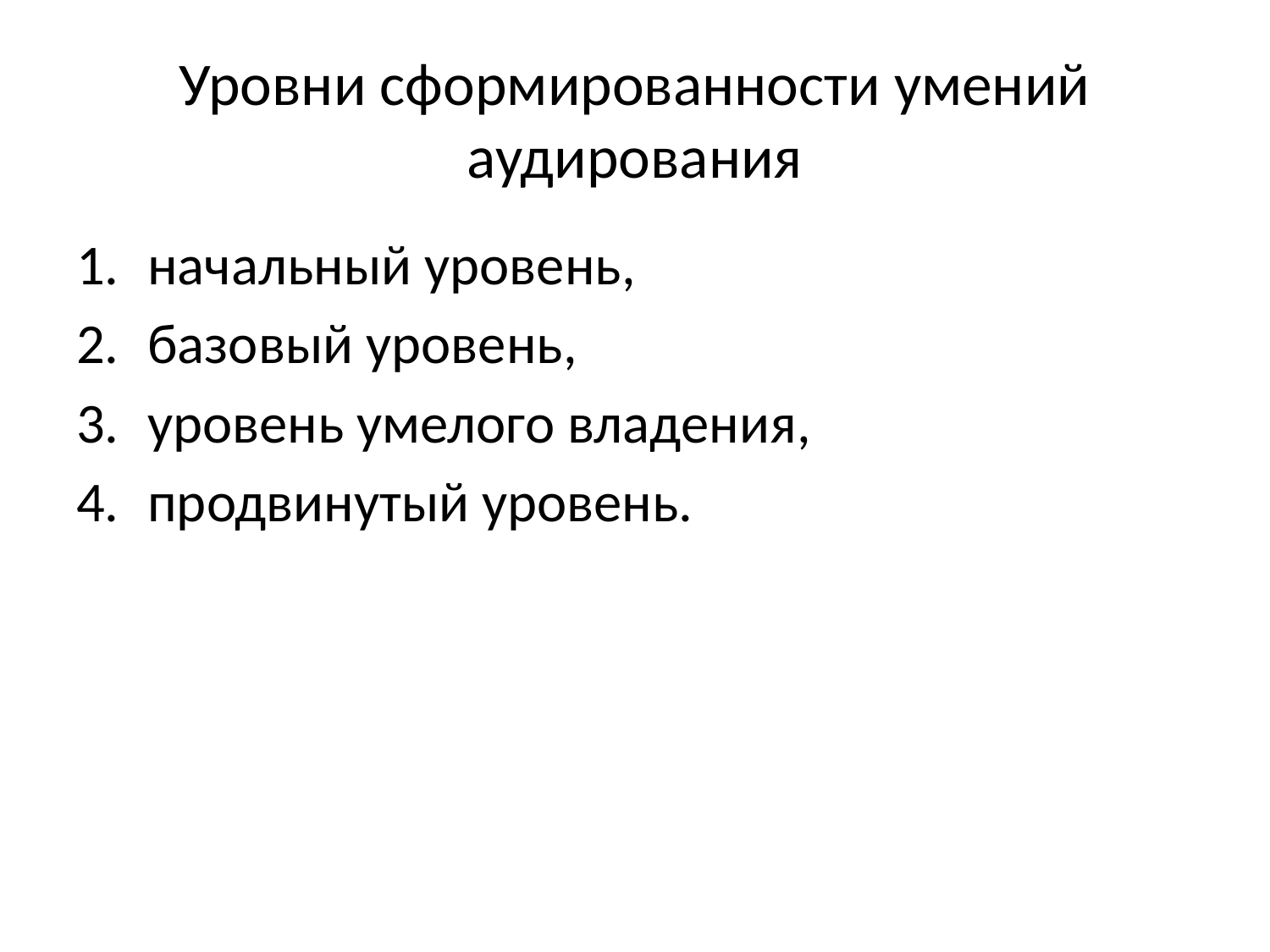

# Уровни сформированности умений аудирования
начальный уровень,
базовый уровень,
уровень умелого владения,
продвинутый уровень.